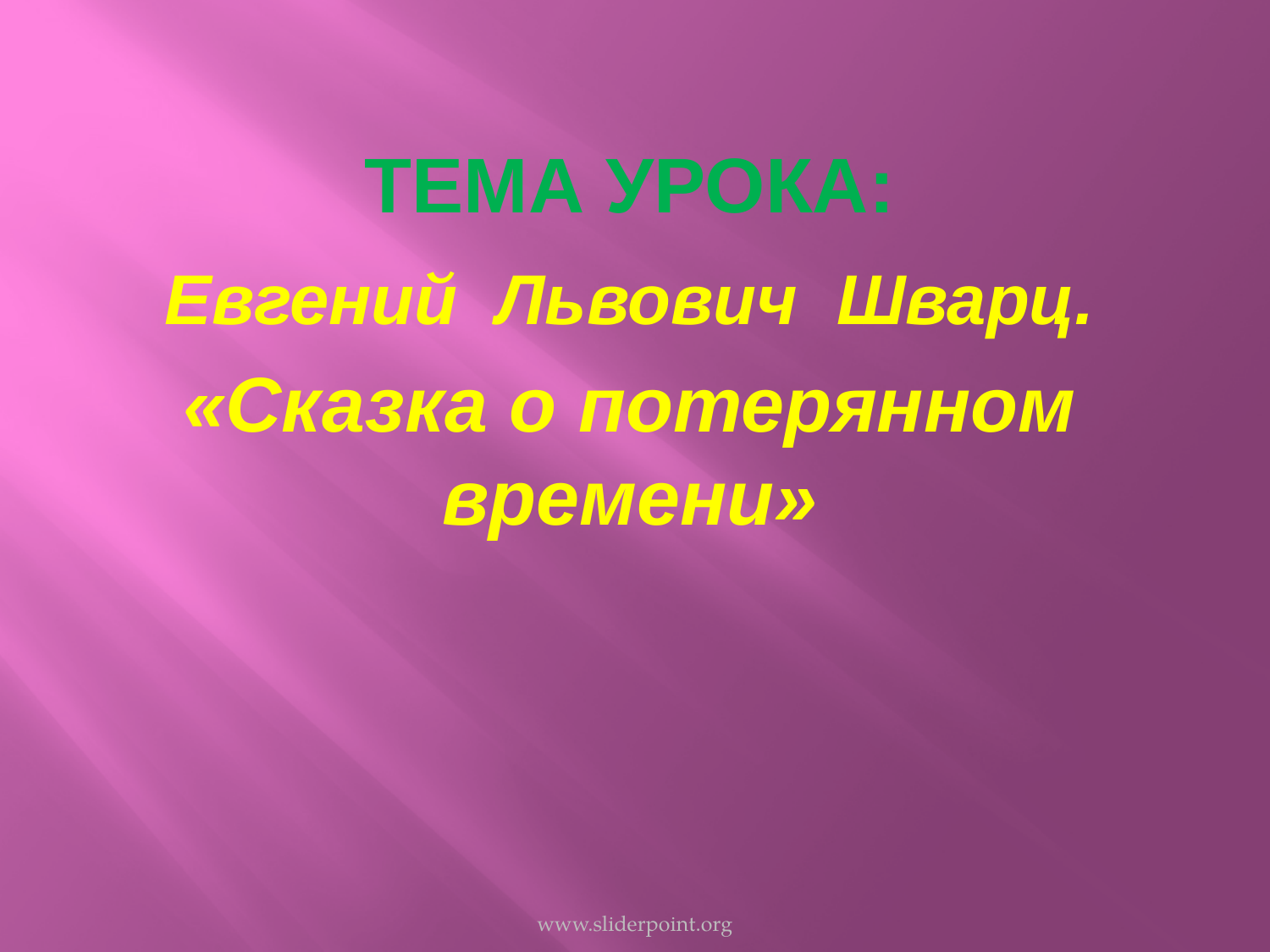

# Тема урока:
Евгений  Львович  Шварц.
«Сказка о потерянном времени»
www.sliderpoint.org